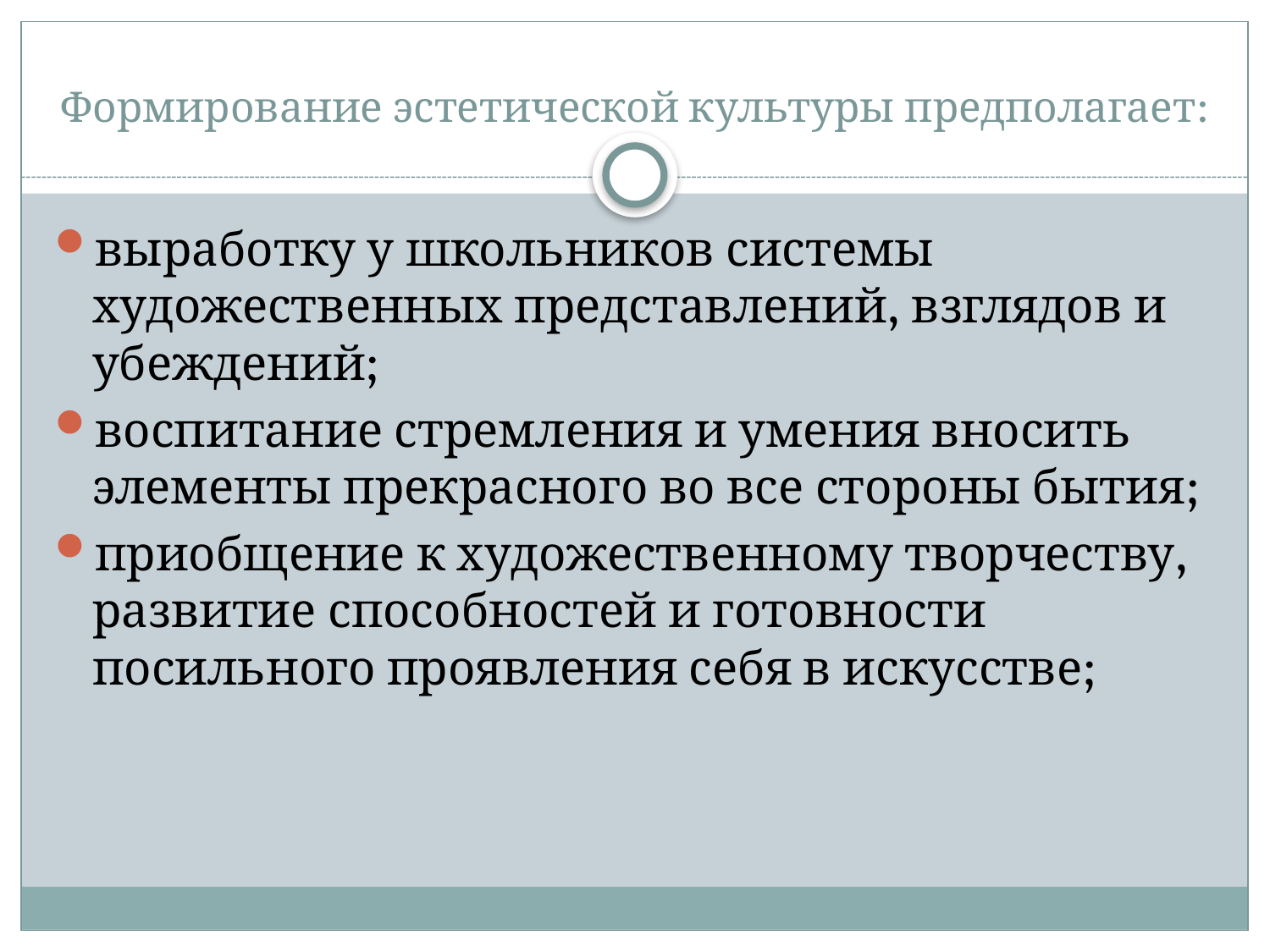

# Формирование эстетической культуры предполагает:
выработку у школьников системы художественных представлений, взглядов и убеждений;
воспитание стремления и умения вносить элементы прекрасного во все стороны бытия;
приобщение к художественному творчеству, развитие способностей и готовности посильного проявления себя в искусстве;